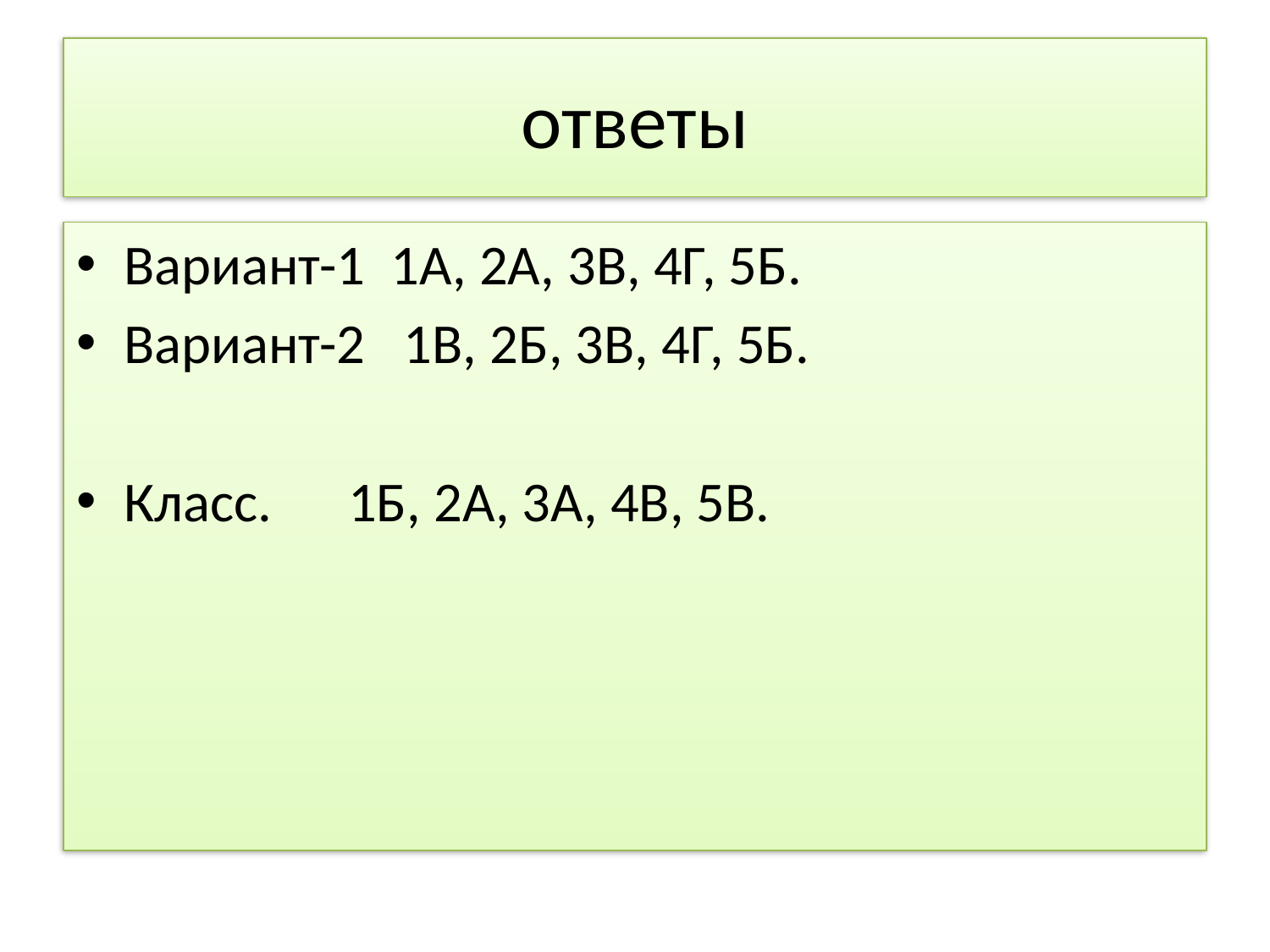

# ответы
Вариант-1  1А, 2А, 3В, 4Г, 5Б.
Вариант-2   1В, 2Б, 3В, 4Г, 5Б.

Класс.      1Б, 2А, 3А, 4В, 5В.